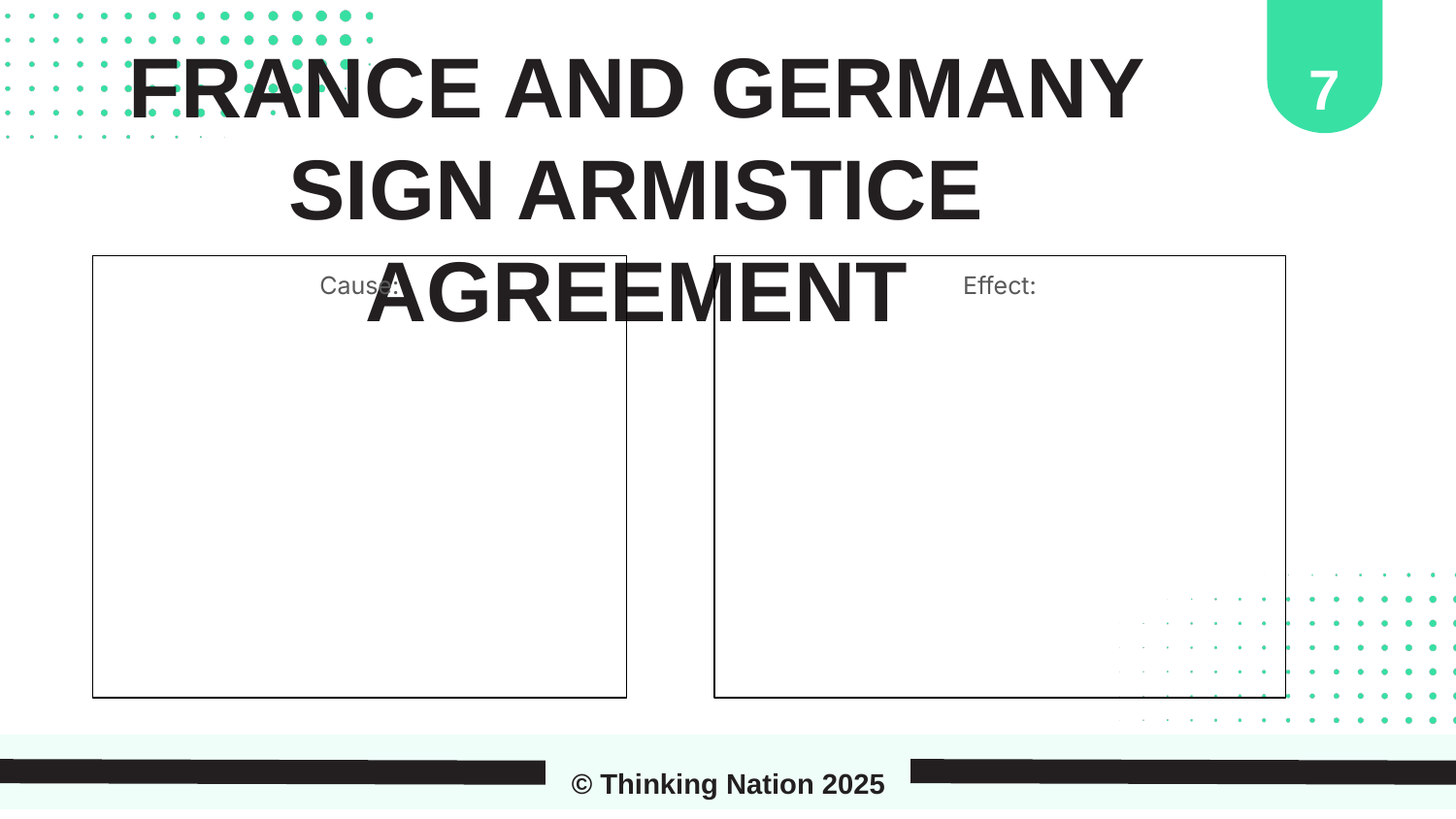

7
FRANCE AND GERMANY SIGN ARMISTICE AGREEMENT
Cause:

Effect:

© Thinking Nation 2025